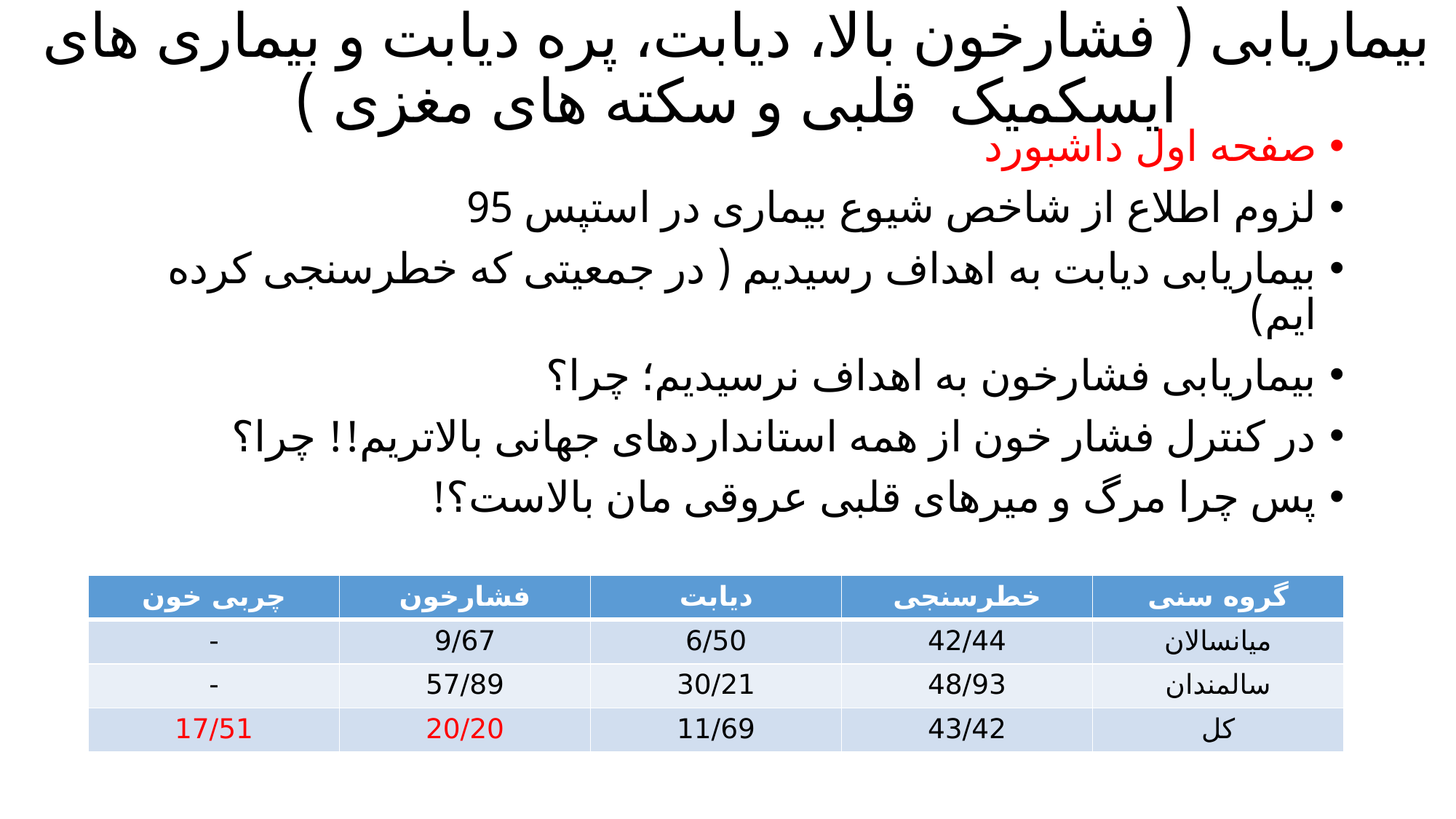

# بیماریابی ( فشارخون بالا، دیابت، پره دیابت و بیماری های ایسکمیک  قلبی و سکته های مغزی )
صفحه اول داشبورد
لزوم اطلاع از شاخص شیوع بیماری در استپس 95
بیماریابی دیابت به اهداف رسیدیم ( در جمعیتی که خطرسنجی کرده ایم)
بیماریابی فشارخون به اهداف نرسیدیم؛ چرا؟
در کنترل فشار خون از همه استانداردهای جهانی بالاتریم!! چرا؟
پس چرا مرگ و میرهای قلبی عروقی مان بالاست؟!

| چربی خون | فشارخون | دیابت | خطرسنجی | گروه سنی |
| --- | --- | --- | --- | --- |
| - | 9/67 | 6/50 | 42/44 | میانسالان |
| - | 57/89 | 30/21 | 48/93 | سالمندان |
| 17/51 | 20/20 | 11/69 | 43/42 | کل |